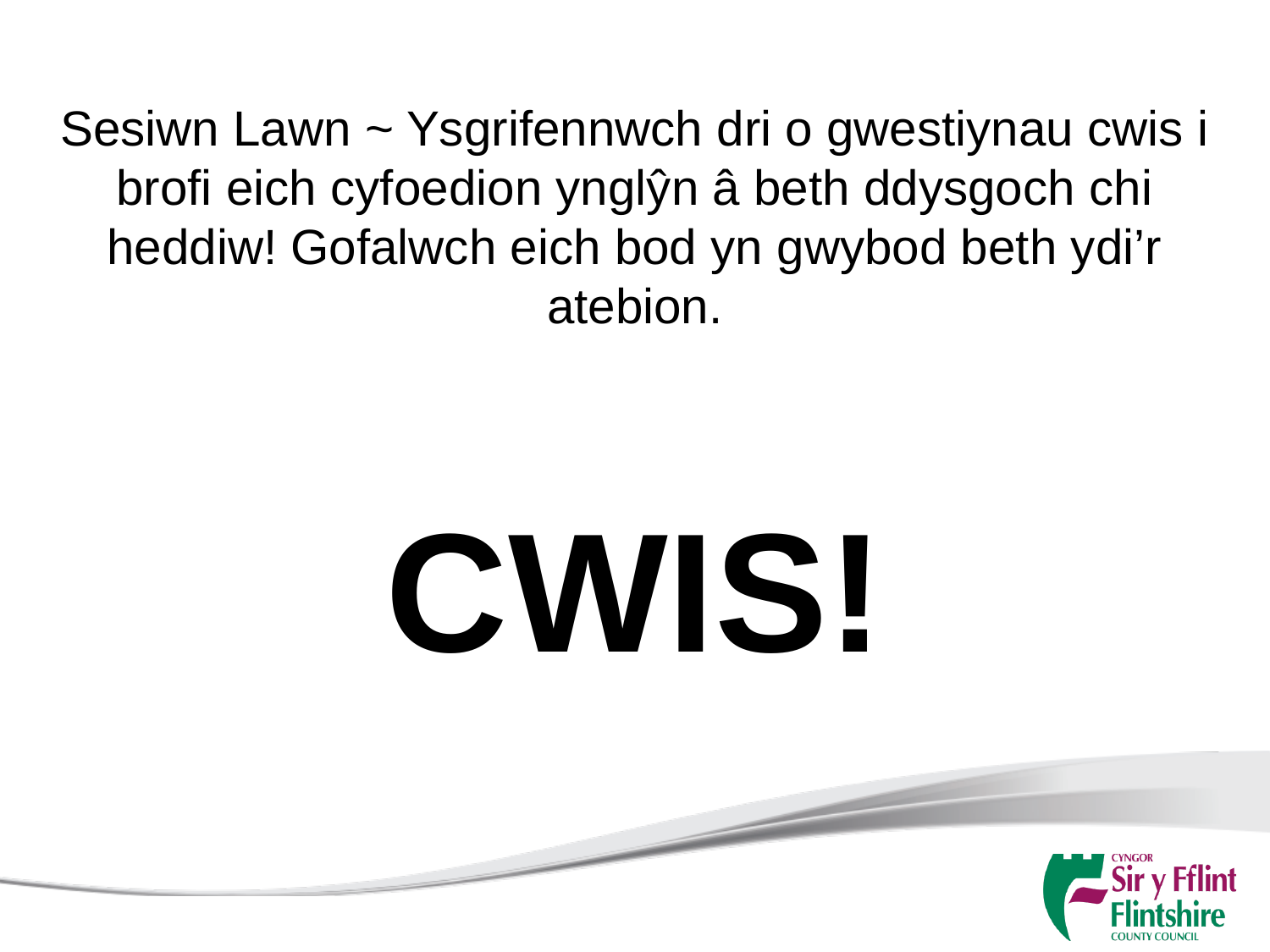

Sesiwn Lawn ~ Ysgrifennwch dri o gwestiynau cwis i brofi eich cyfoedion ynglŷn â beth ddysgoch chi heddiw! Gofalwch eich bod yn gwybod beth ydi’r atebion.
CWIS!